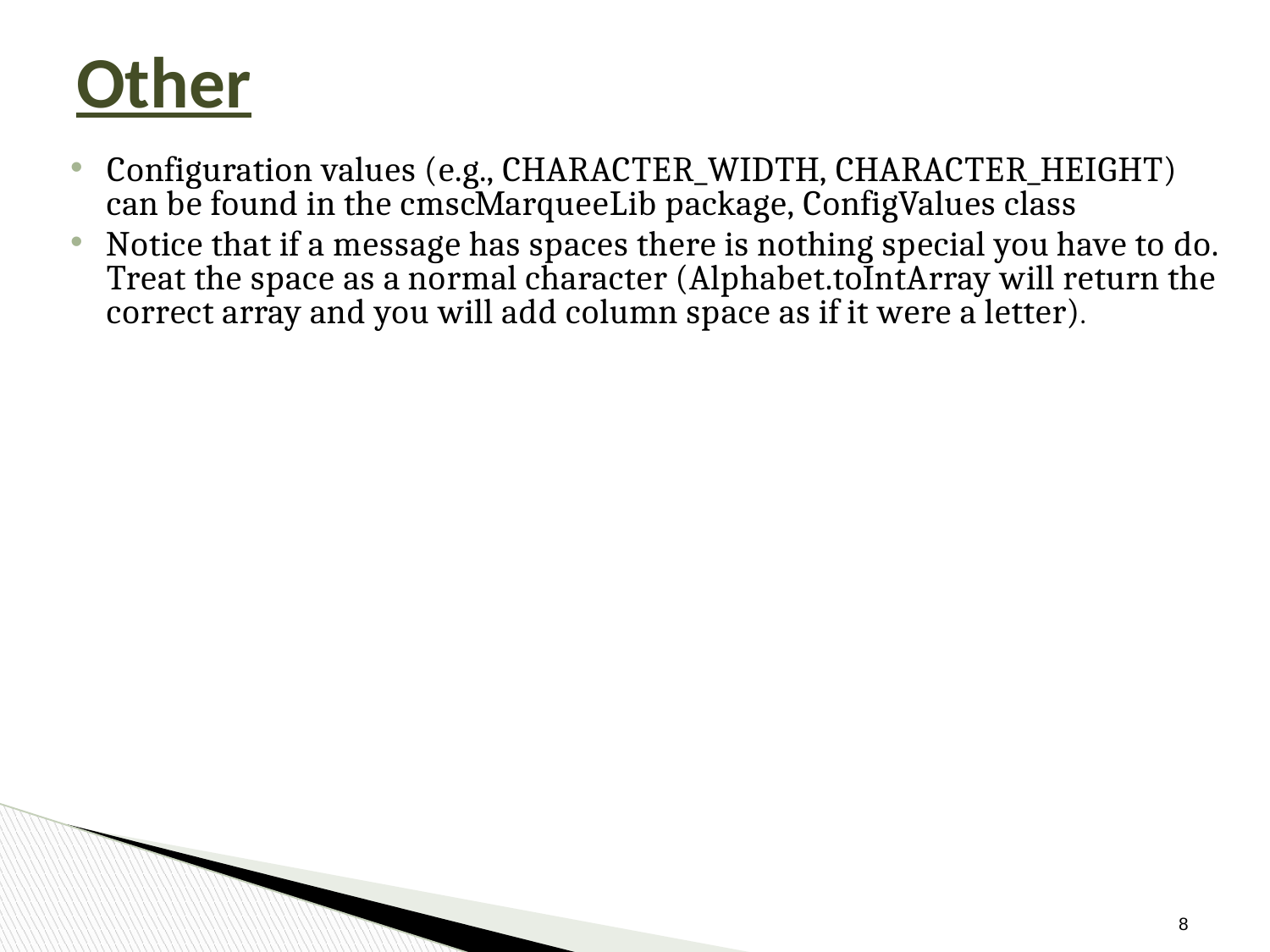

# Other
Configuration values (e.g., CHARACTER_WIDTH, CHARACTER_HEIGHT) can be found in the cmscMarqueeLib package, ConfigValues class
Notice that if a message has spaces there is nothing special you have to do.  Treat the space as a normal character (Alphabet.toIntArray will return the correct array and you will add column space as if it were a letter).
8